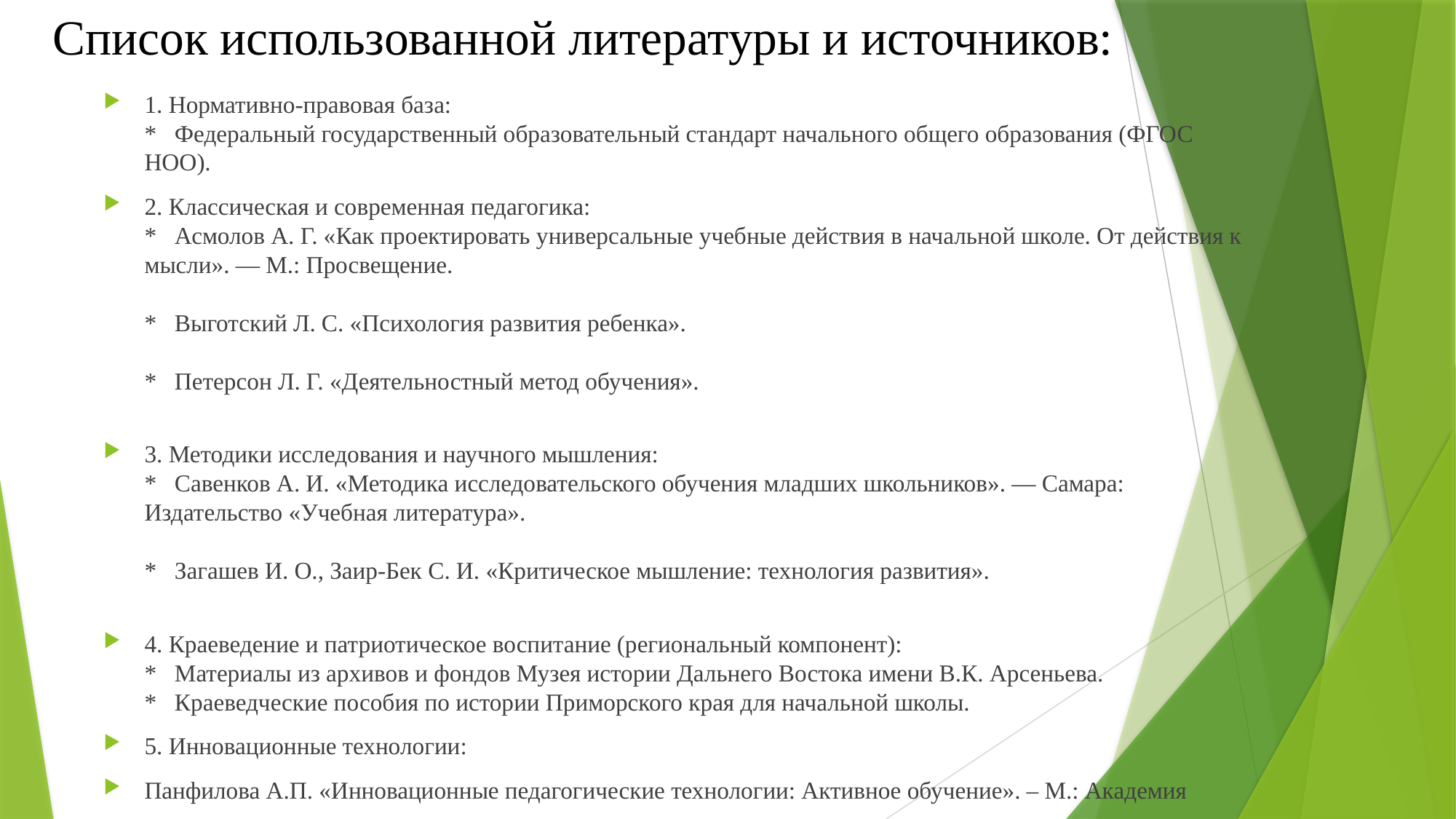

# Список использованной литературы и источников:
1. Нормативно-правовая база:
*   Федеральный государственный образовательный стандарт начального общего образования (ФГОС НОО).
2. Классическая и современная педагогика:
*   Асмолов А. Г. «Как проектировать универсальные учебные действия в начальной школе. От действия к мысли». — М.: Просвещение.
   
*   Выготский Л. С. «Психология развития ребенка».
   
*   Петерсон Л. Г. «Деятельностный метод обучения».
3. Методики исследования и научного мышления:
*   Савенков А. И. «Методика исследовательского обучения младших школьников». — Самара: Издательство «Учебная литература».
  
*   Загашев И. О., Заир-Бек С. И. «Критическое мышление: технология развития».
4. Краеведение и патриотическое воспитание (региональный компонент):
*   Материалы из архивов и фондов Музея истории Дальнего Востока имени В.К. Арсеньева.
*   Краеведческие пособия по истории Приморского края для начальной школы.
5. Инновационные технологии:
Панфилова А.П. «Инновационные педагогические технологии: Активное обучение». – М.: Академия